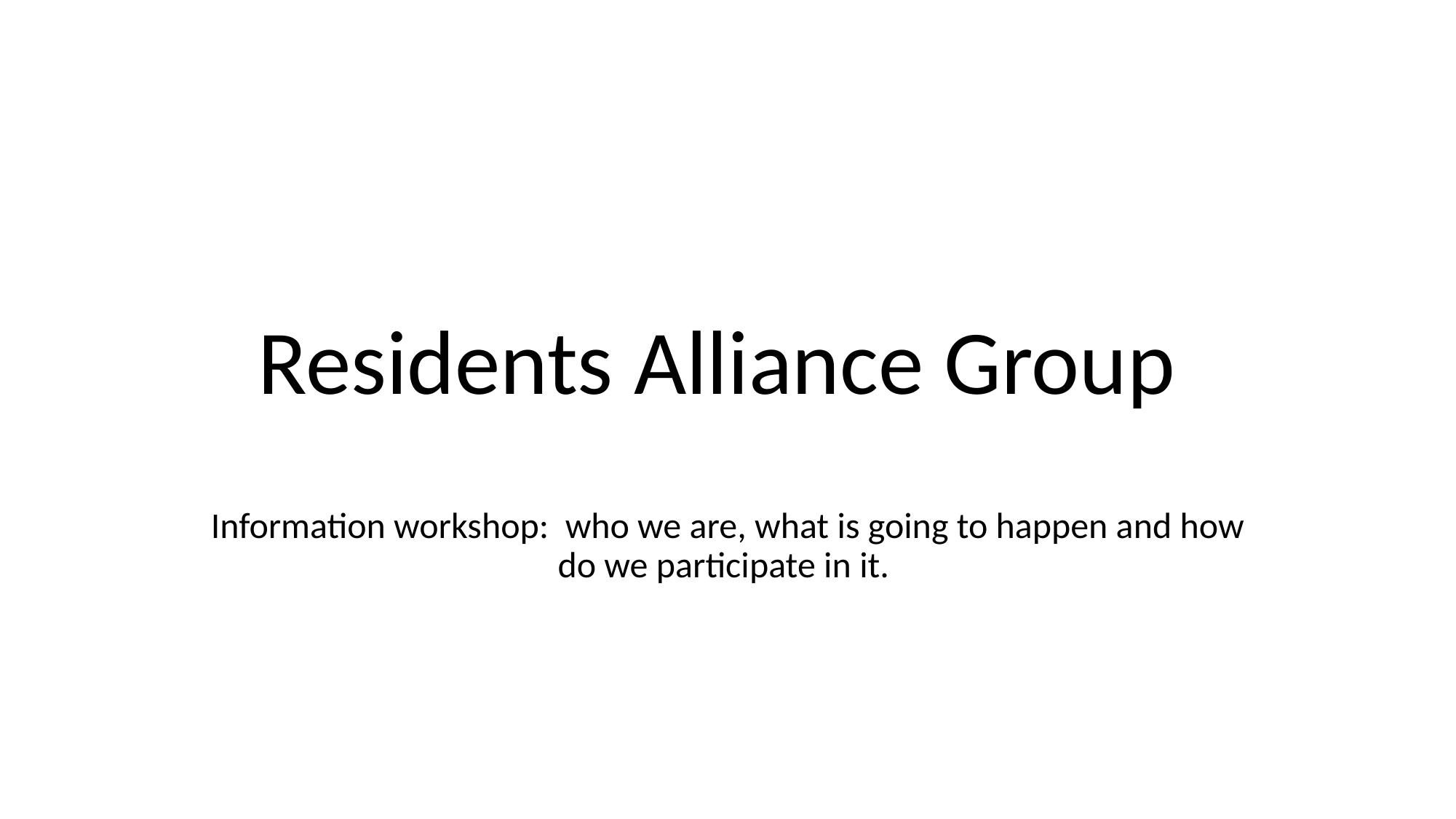

# Residents Alliance Group
Information workshop:  who we are, what is going to happen and how do we participate in it.